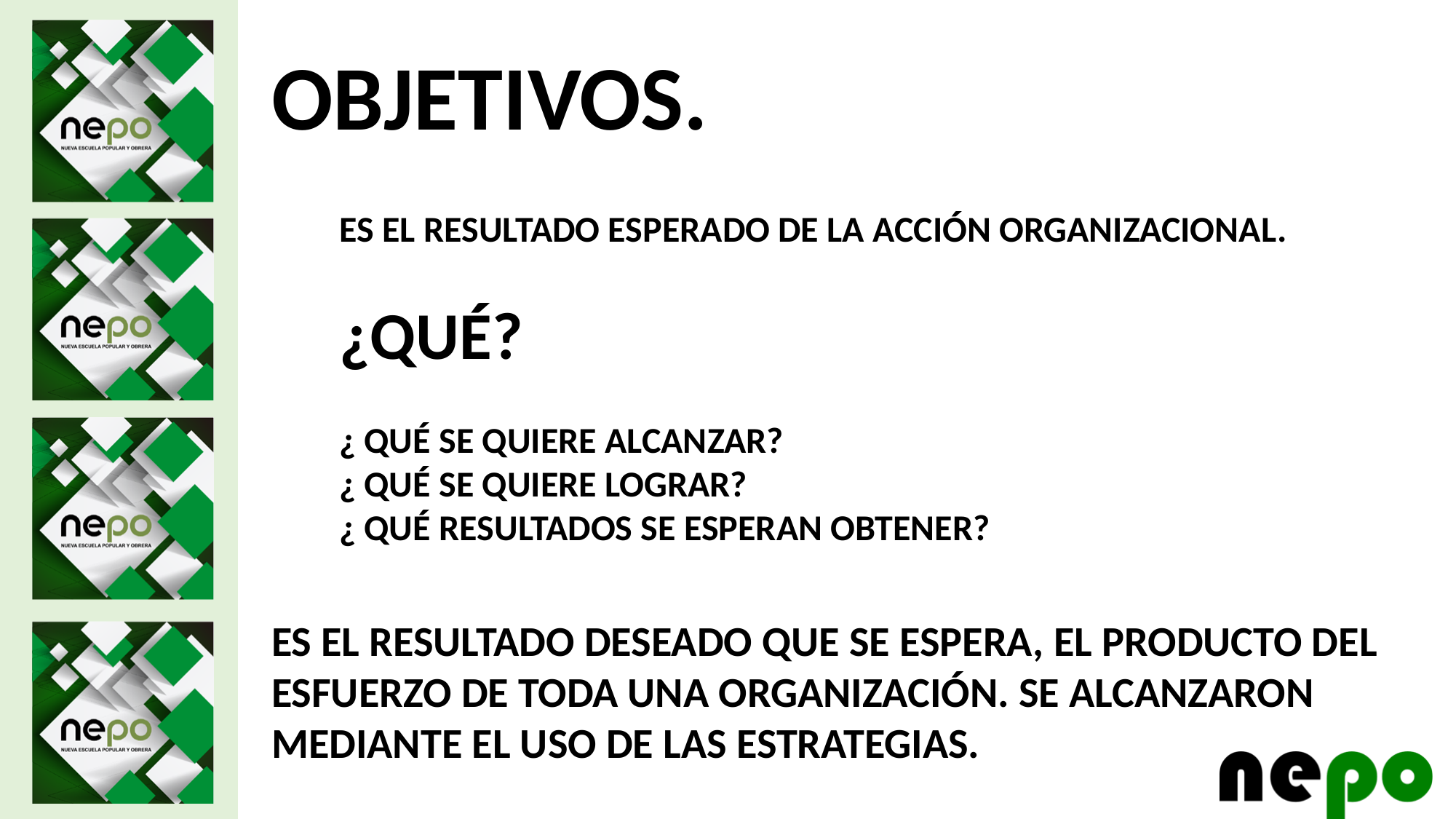

OBJETIVOS.
ES EL RESULTADO ESPERADO DE LA ACCIÓN ORGANIZACIONAL.

¿QUÉ?

¿ QUÉ SE QUIERE ALCANZAR?
¿ QUÉ SE QUIERE LOGRAR?
¿ QUÉ RESULTADOS SE ESPERAN OBTENER?

ES EL RESULTADO DESEADO QUE SE ESPERA, EL PRODUCTO DEL ESFUERZO DE TODA UNA ORGANIZACIÓN. SE ALCANZARON MEDIANTE EL USO DE LAS ESTRATEGIAS.